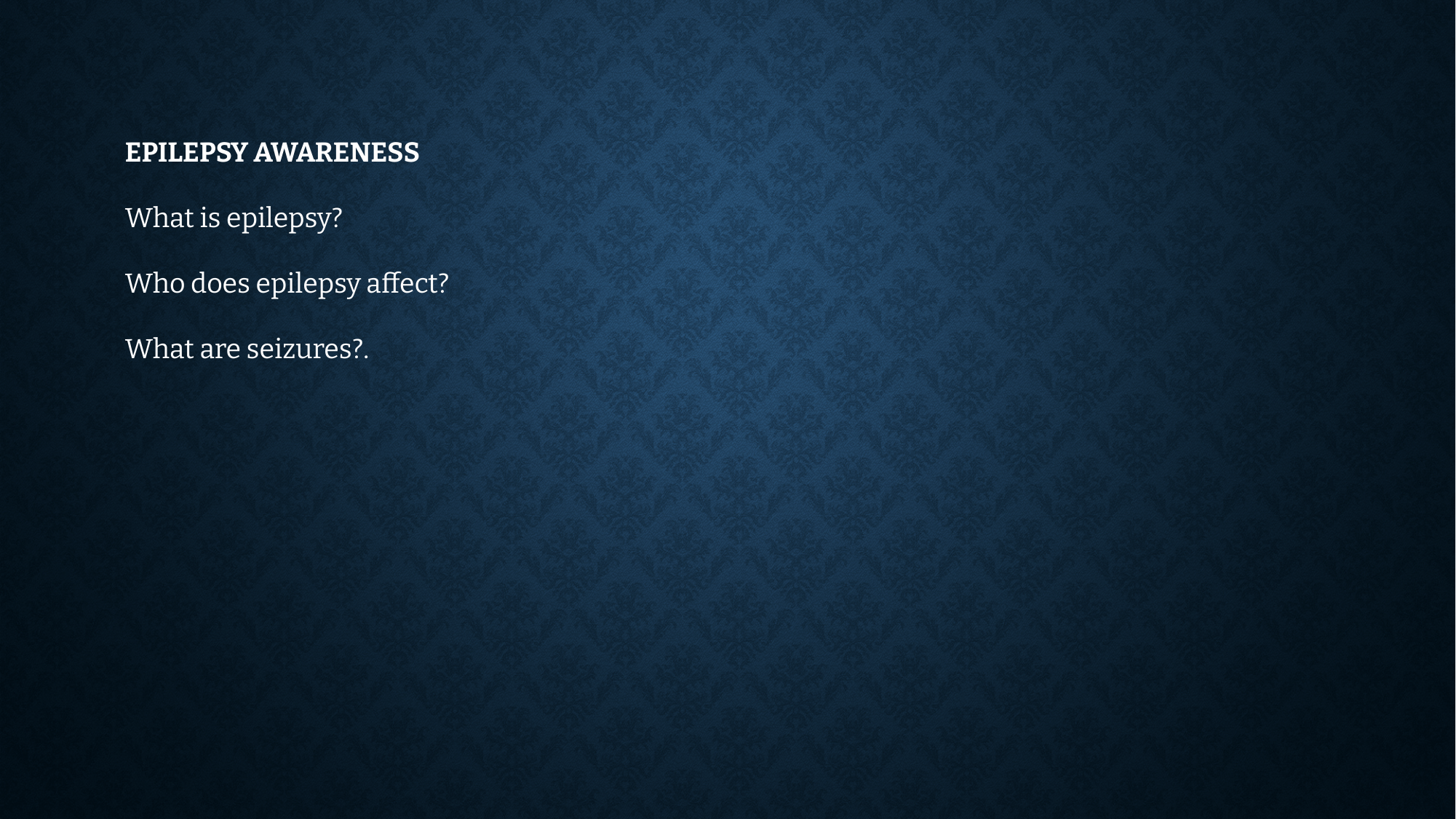

EPILEPSY AWARENESS

What is epilepsy?

Who does epilepsy affect?

What are seizures?.